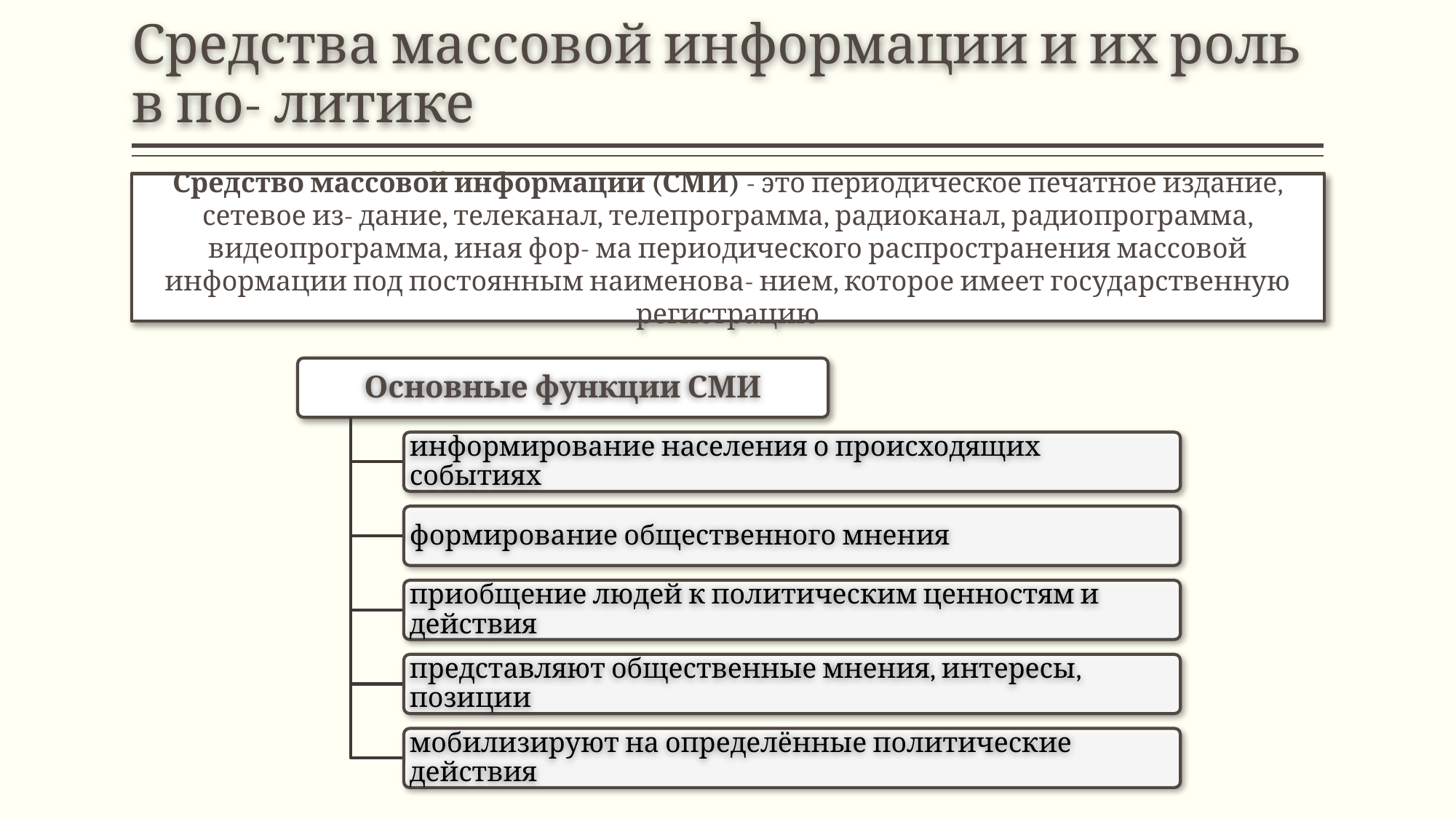

# Средства массовой информации и их роль в по- литике
Средство массовой информации (СМИ) - это периодическое печатное издание, сетевое из- дание, телеканал, телепрограмма, радиоканал, радиопрограмма, видеопрограмма, иная фор- ма периодического распространения массовой информации под постоянным наименова- нием, которое имеет государственную регистрацию

Основные функции СМИ

информирование населения о происходящих событиях

формирование общественного мнения

приобщение людей к политическим ценностям и действия

представляют общественные мнения, интересы, позиции

мобилизируют на определённые политические действия